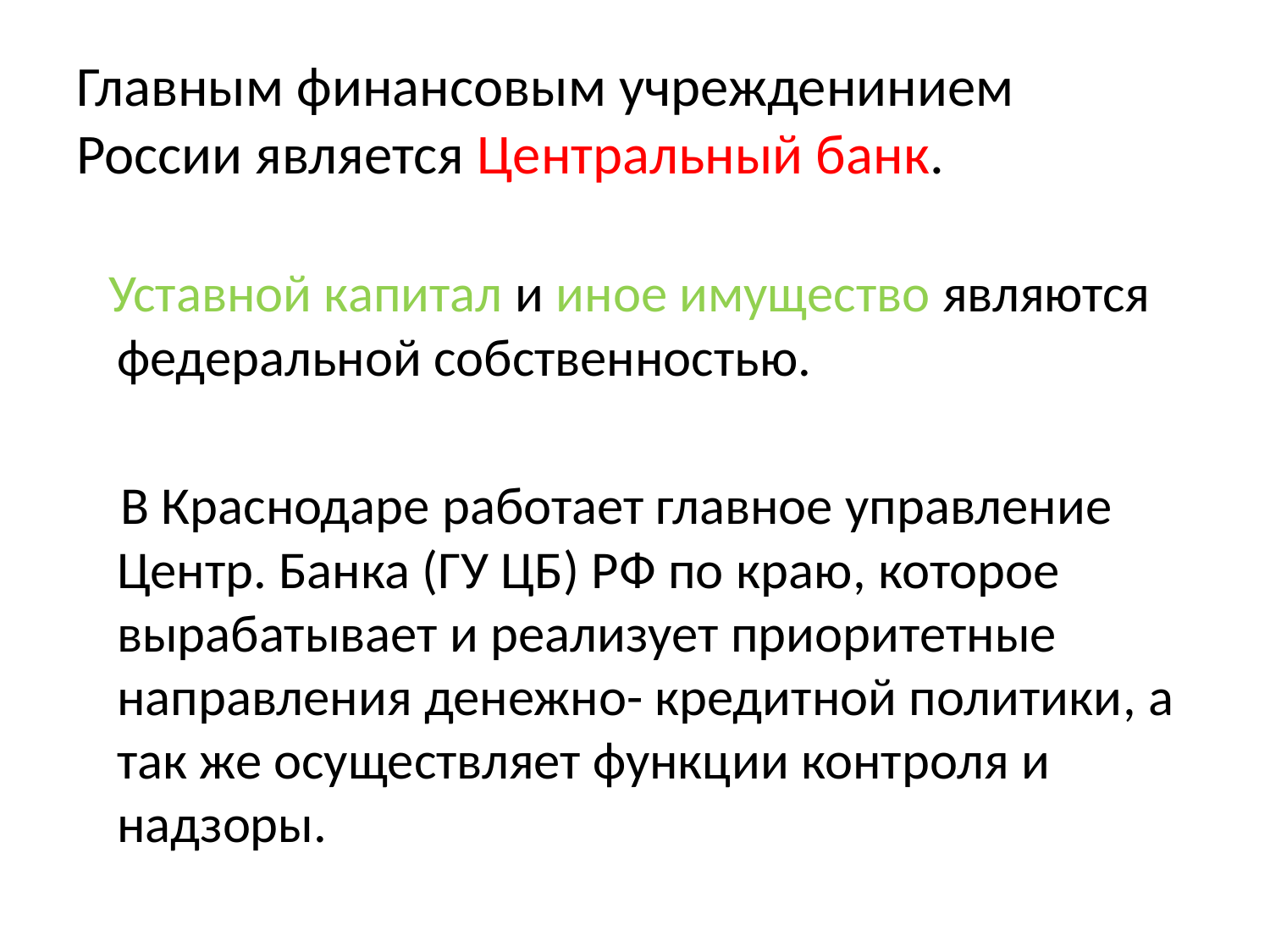

# Главным финансовым учрежденинием России является Центральный банк.

   Уставной капитал и иное имущество являются федеральной собственностью.

    В Краснодаре работает главное управление Центр. Банка (ГУ ЦБ) РФ по краю, которое вырабатывает и реализует приоритетные направления денежно- кредитной политики, а так же осуществляет функции контроля и надзоры.